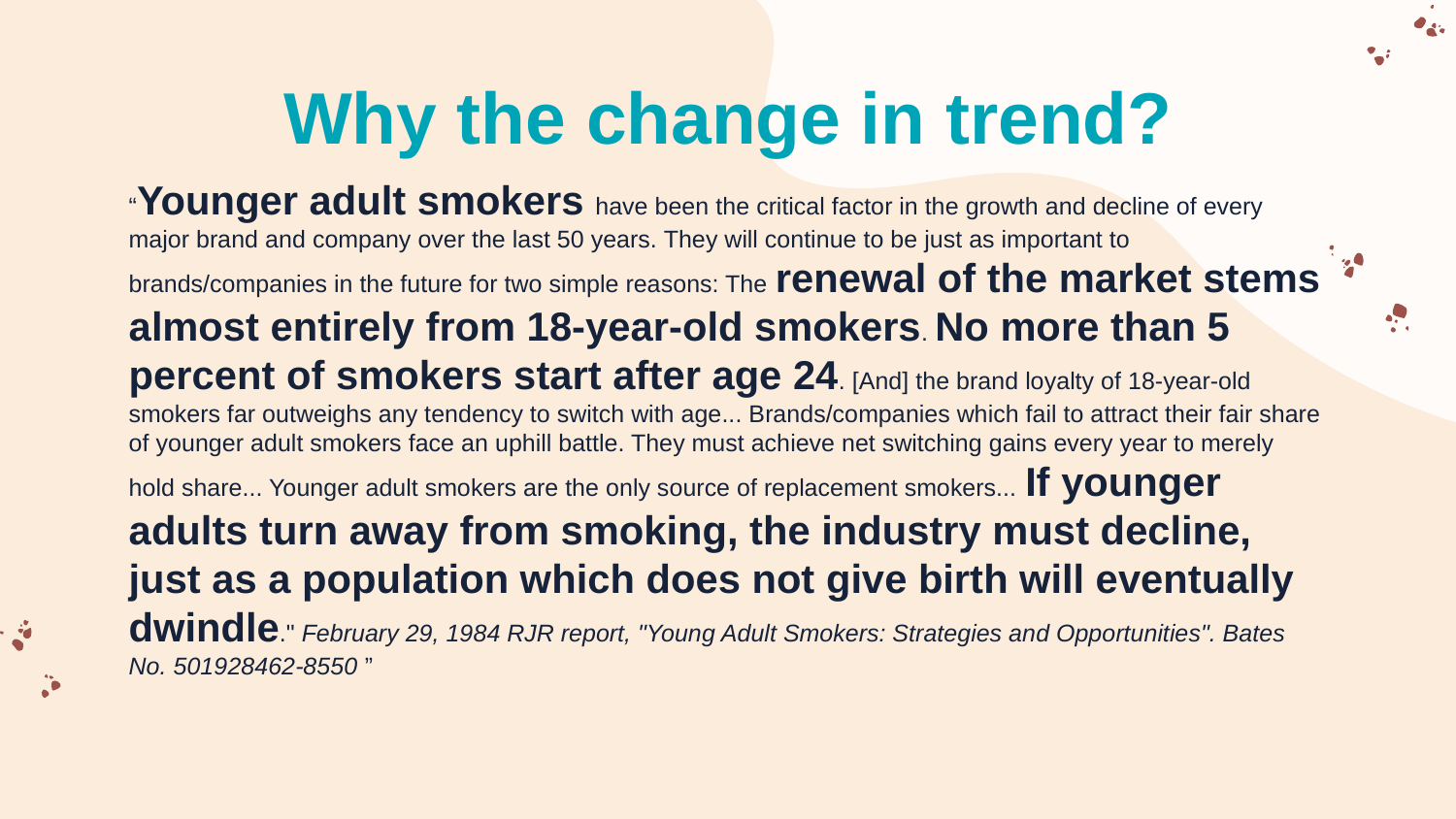

# Why the change in trend?
“Younger adult smokers have been the critical factor in the growth and decline of every major brand and company over the last 50 years. They will continue to be just as important to brands/companies in the future for two simple reasons: The renewal of the market stems almost entirely from 18-year-old smokers. No more than 5 percent of smokers start after age 24. [And] the brand loyalty of 18-year-old smokers far outweighs any tendency to switch with age... Brands/companies which fail to attract their fair share of younger adult smokers face an uphill battle. They must achieve net switching gains every year to merely hold share... Younger adult smokers are the only source of replacement smokers... If younger adults turn away from smoking, the industry must decline, just as a population which does not give birth will eventually dwindle." February 29, 1984 RJR report, "Young Adult Smokers: Strategies and Opportunities". Bates No. 501928462-8550 ”